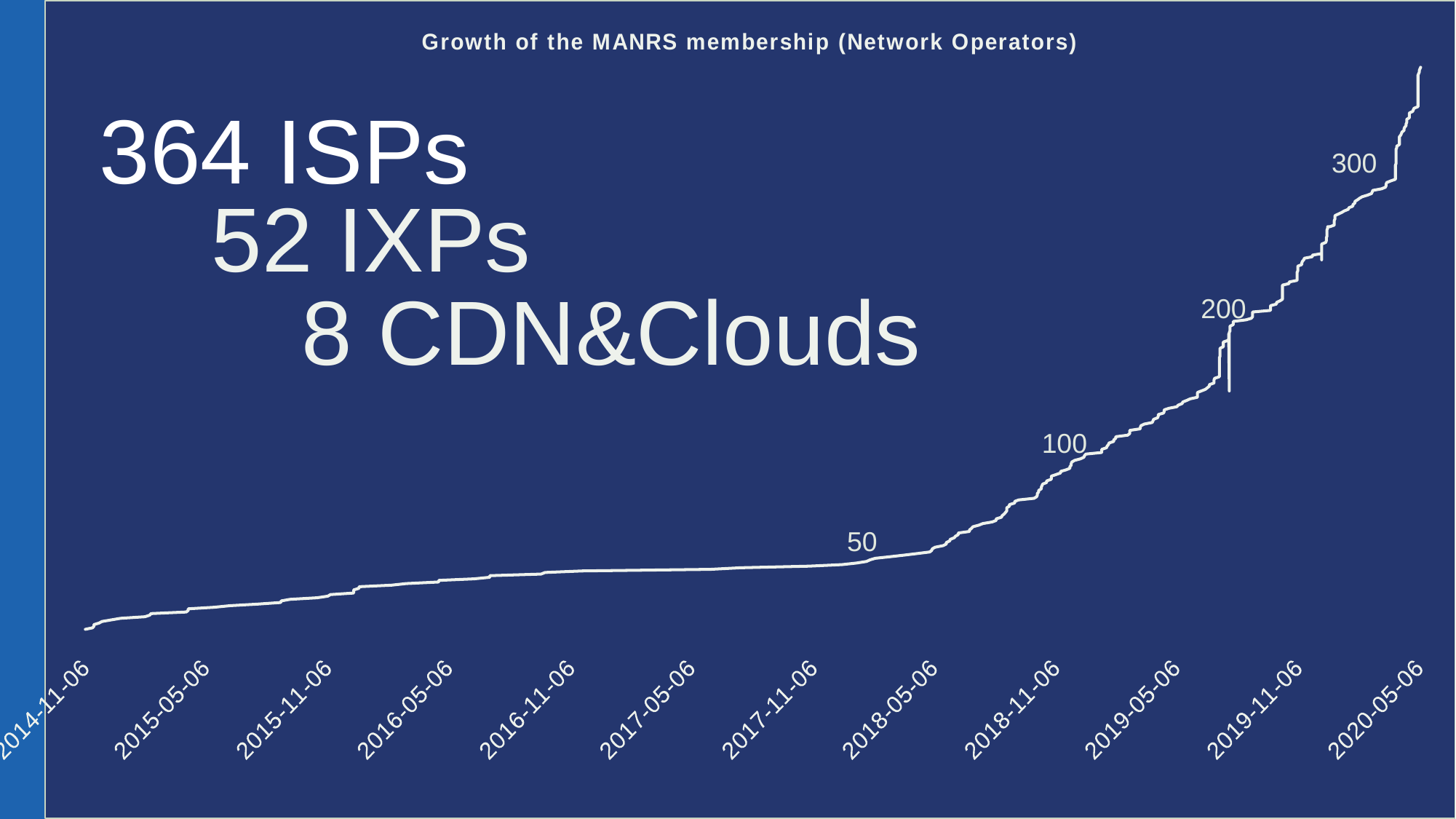

### Chart: Growth of the MANRS membership (Network Operators)

| Category |  |
|---|---|
| 41949 | 9.0 |
| 41960 | 10.0 |
| 41962 | 11.0 |
| 41962 | 12.0 |
| 41970 | 13.0 |
| 41974 | 14.0 |
| 41988 | 15.0 |
| 42002 | 16.0 |
| 42039 | 17.0 |
| 42046 | 18.0 |
| 42048 | 19.0 |
| 42101 | 20.0 |
| 42104 | 21.0 |
| 42104 | 22.0 |
| 42143 | 23.0 |
| 42167 | 24.0 |
| 42209 | 25.0 |
| 42243 | 26.0 |
| 42244 | 27.0 |
| 42257 | 28.0 |
| 42298 | 29.0 |
| 42314 | 30.0 |
| 42318 | 31.0 |
| 42353 | 32.0 |
| 42353 | 33.0 |
| 42353 | 34.0 |
| 42361 | 35.0 |
| 42361 | 36.0 |
| 42410 | 37.0 |
| 42432 | 38.0 |
| 42481 | 39.0 |
| 42481 | 40.0 |
| 42534 | 41.0 |
| 42558 | 42.0 |
| 42558 | 43.0 |
| 42635 | 44.0 |
| 42641 | 45.0 |
| 42697 | 46.0 |
| 42890 | 47.0 |
| 42935 | 48.0 |
| 43038 | 49.0 |
| 43088 | 50.0 |
| 43110 | 51.0 |
| 43125 | 52.0 |
| 43130 | 53.0 |
| 43138 | 54.0 |
| 43160 | 55.0 |
| 43181 | 56.0 |
| 43201 | 57.0 |
| 43220 | 58.0 |
| 43223 | 59.0 |
| 43224 | 60.0 |
| 43228 | 61.0 |
| 43240 | 62.0 |
| 43245 | 63.0 |
| 43245 | 64.0 |
| 43250 | 65.0 |
| 43251 | 66.0 |
| 43257 | 67.0 |
| 43259 | 68.0 |
| 43263 | 69.0 |
| 43263 | 70.0 |
| 43280 | 71.0 |
| 43280 | 72.0 |
| 43283 | 73.0 |
| 43285 | 74.0 |
| 43294 | 75.0 |
| 43300 | 76.0 |
| 43314 | 77.0 |
| 43320 | 78.0 |
| 43320 | 79.0 |
| 43328 | 80.0 |
| 43329 | 81.0 |
| 43332 | 82.0 |
| 43334 | 83.0 |
| 43336 | 84.0 |
| 43336 | 85.0 |
| 43336 | 86.0 |
| 43340 | 87.0 |
| 43340 | 88.0 |
| 43348 | 89.0 |
| 43348 | 90.0 |
| 43354 | 91.0 |
| 43377 | 92.0 |
| 43381 | 93.0 |
| 43382 | 94.0 |
| 43382 | 95.0 |
| 43384 | 96.0 |
| 43384 | 97.0 |
| 43388 | 98.0 |
| 43388 | 99.0 |
| 43389 | 100.0 |
| 43390 | 101.0 |
| 43396 | 102.0 |
| 43396 | 103.0 |
| 43403 | 104.0 |
| 43403 | 105.0 |
| 43403 | 106.0 |
| 43410 | 107.0 |
| 43417 | 108.0 |
| 43417 | 109.0 |
| 43425 | 110.0 |
| 43431 | 111.0 |
| 43431 | 112.0 |
| 43433 | 113.0 |
| 43433 | 114.0 |
| 43434 | 115.0 |
| 43438 | 116.0 |
| 43447 | 117.0 |
| 43452 | 118.0 |
| 43453 | 119.0 |
| 43455 | 120.0 |
| 43479 | 121.0 |
| 43479 | 122.0 |
| 43479 | 123.0 |
| 43486 | 124.0 |
| 43487 | 125.0 |
| 43489 | 126.0 |
| 43490 | 127.0 |
| 43497 | 128.0 |
| 43497 | 129.0 |
| 43500 | 130.0 |
| 43500 | 131.0 |
| 43518 | 132.0 |
| 43521 | 133.0 |
| 43521 | 134.0 |
| 43521 | 135.0 |
| 43537 | 136.0 |
| 43537 | 137.0 |
| 43538 | 138.0 |
| 43543 | 139.0 |
| 43555 | 140.0 |
| 43556 | 141.0 |
| 43557 | 142.0 |
| 43563 | 143.0 |
| 43564 | 144.0 |
| 43564 | 145.0 |
| 43572 | 146.0 |
| 43573 | 147.0 |
| 43573 | 148.0 |
| 43580 | 149.0 |
| 43592 | 150.0 |
| 43594 | 151.0 |
| 43600 | 152.0 |
| 43601 | 153.0 |
| 43607 | 154.0 |
| 43612 | 155.0 |
| 43623 | 156.0 |
| 43623 | 157.0 |
| 43623 | 158.0 |
| 43623 | 159.0 |
| 43671 | 160.0 |
| 43635 | 161.0 |
| 43638 | 162.0 |
| 43641 | 163.0 |
| 43641 | 164.0 |
| 43648 | 165.0 |
| 43648 | 166.0 |
| 43648 | 167.0 |
| 43649 | 168.0 |
| 43656 | 169.0 |
| 43656 | 170.0 |
| 43656 | 171.0 |
| 43656 | 172.0 |
| 43656 | 173.0 |
| 43656 | 174.0 |
| 43656 | 175.0 |
| 43656 | 176.0 |
| 43656 | 177.0 |
| 43656 | 178.0 |
| 43656 | 179.0 |
| 43656 | 180.0 |
| 43656 | 181.0 |
| 43657 | 182.0 |
| 43657 | 183.0 |
| 43657 | 184.0 |
| 43657 | 185.0 |
| 43657 | 186.0 |
| 43657 | 187.0 |
| 43662 | 188.0 |
| 43662 | 189.0 |
| 43662 | 190.0 |
| 43662 | 191.0 |
| 43669 | 192.0 |
| 43670 | 193.0 |
| 43670 | 194.0 |
| 43670 | 195.0 |
| 43670 | 196.0 |
| 43671 | 197.0 |
| 43672 | 198.0 |
| 43672 | 199.0 |
| 43672 | 200.0 |
| 43672 | 201.0 |
| 43677 | 202.0 |
| 43677 | 203.0 |
| 43677 | 204.0 |
| 43696 | 205.0 |
| 43704 | 206.0 |
| 43706 | 207.0 |
| 43706 | 208.0 |
| 43706 | 209.0 |
| 43706 | 210.0 |
| 43733 | 211.0 |
| 43733 | 212.0 |
| 43733 | 213.0 |
| 43733 | 214.0 |
| 43742 | 215.0 |
| 43742 | 216.0 |
| 43747 | 217.0 |
| 43751 | 218.0 |
| 43751 | 219.0 |
| 43751 | 220.0 |
| 43751 | 221.0 |
| 43751 | 222.0 |
| 43751 | 223.0 |
| 43751 | 224.0 |
| 43751 | 225.0 |
| 43751 | 226.0 |
| 43751 | 227.0 |
| 43761 | 228.0 |
| 43761 | 229.0 |
| 43773 | 230.0 |
| 43773 | 231.0 |
| 43773 | 232.0 |
| 43773 | 233.0 |
| 43773 | 234.0 |
| 43773 | 235.0 |
| 43774 | 236.0 |
| 43774 | 237.0 |
| 43774 | 238.0 |
| 43774 | 239.0 |
| 43780 | 240.0 |
| 43780 | 241.0 |
| 43781 | 242.0 |
| 43783 | 243.0 |
| 43784 | 244.0 |
| 43796 | 245.0 |
| 43796 | 246.0 |
| 43810 | 247.0 |
| 43810 | 243.0 |
| 43810 | 249.0 |
| 43810 | 250.0 |
| 43810 | 251.0 |
| 43810 | 252.0 |
| 43810 | 253.0 |
| 43816 | 254.0 |
| 43817 | 255.0 |
| 43817 | 256.0 |
| 43817 | 257.0 |
| 43818 | 258.0 |
| 43818 | 259.0 |
| 43818 | 260.0 |
| 43818 | 261.0 |
| 43818 | 262.0 |
| 43819 | 263.0 |
| 43819 | 264.0 |
| 43822 | 264.0 |
| 43829 | 265.0 |
| 43829 | 266.0 |
| 43829 | 267.0 |
| 43829 | 268.0 |
| 43830 | 269.0 |
| 43830 | 270.0 |
| 43830 | 271.0 |
| 43835 | 272.0 |
| 43840 | 273.0 |
| 43844 | 274.0 |
| 43850 | 275.0 |
| 43851 | 276.0 |
| 43857 | 277.0 |
| 43857 | 278.0 |
| 43860 | 279.0 |
| 43860 | 280.0 |
| 43864 | 281.0 |
| 43867 | 282.0 |
| 43871 | 283.0 |
| 43879 | 284.0 |
| 43885 | 285.0 |
| 43886 | 286.0 |
| 43887 | 287.0 |
| 43900 | 288.0 |
| 43906 | 289.0 |
| 43907 | 290.0 |
| 43907 | 291.0 |
| 43908 | 292.0 |
| 43914 | 293.0 |
| 43921 | 294.0 |
| 43921 | 295.0 |
| 43921 | 296.0 |
| 43921 | 297.0 |
| 43921 | 298.0 |
| 43921 | 299.0 |
| 43921 | 300.0 |
| 43921 | 301.0 |
| 43921 | 302.0 |
| 43921 | 303.0 |
| 43922 | 304.0 |
| 43922 | 305.0 |
| 43922 | 306.0 |
| 43922 | 307.0 |
| 43922 | 308.0 |
| 43922 | 309.0 |
| 43922 | 310.0 |
| 43922 | 311.0 |
| 43922 | 312.0 |
| 43922 | 313.0 |
| 43923 | 314.0 |
| 43923 | 315.0 |
| 43927 | 316.0 |
| 43927 | 317.0 |
| 43927 | 318.0 |
| 43927 | 319.0 |
| 43927 | 320.0 |
| 43927 | 321.0 |
| 43929 | 322.0 |
| 43930 | 323.0 |
| 43931 | 324.0 |
| 43934 | 325.0 |
| 43934 | 326.0 |
| 43935 | 327.0 |
| 43937 | 328.0 |
| 43937 | 329.0 |
| 43938 | 330.0 |
| 43938 | 331.0 |
| 43938 | 332.0 |
| 43942 | 333.0 |
| 43942 | 334.0 |
| 43942 | 335.0 |
| 43942 | 336.0 |
| 43947 | 337.0 |
| 43948 | 338.0 |
| 43949 | 339.0 |
| 43955 | 340.0 |
| 43955 | 341.0 |
| 43955 | 342.0 |
| 43955 | 343.0 |
| 43955 | 344.0 |
| 43955 | 345.0 |
| 43955 | 346.0 |
| 43955 | 347.0 |
| 43955 | 348.0 |
| 43955 | 349.0 |
| 43955 | 350.0 |
| 43955 | 351.0 |
| 43955 | 352.0 |
| 43955 | 353.0 |
| 43955 | 354.0 |
| 43955 | 355.0 |
| 43955 | 356.0 |
| 43955 | 357.0 |
| 43955 | 358.0 |
| 43955 | 359.0 |
| 43955 | 360.0 |
| 43956 | 361.0 |
| 43957 | 362.0 |
| 43957 | 363.0 |
| 43958 | 364.0 |
| 43959 | 365.0 |
300
364 ISPs
300
52 IXPs
8 CDN&Clouds
200
100
9
50
9
20